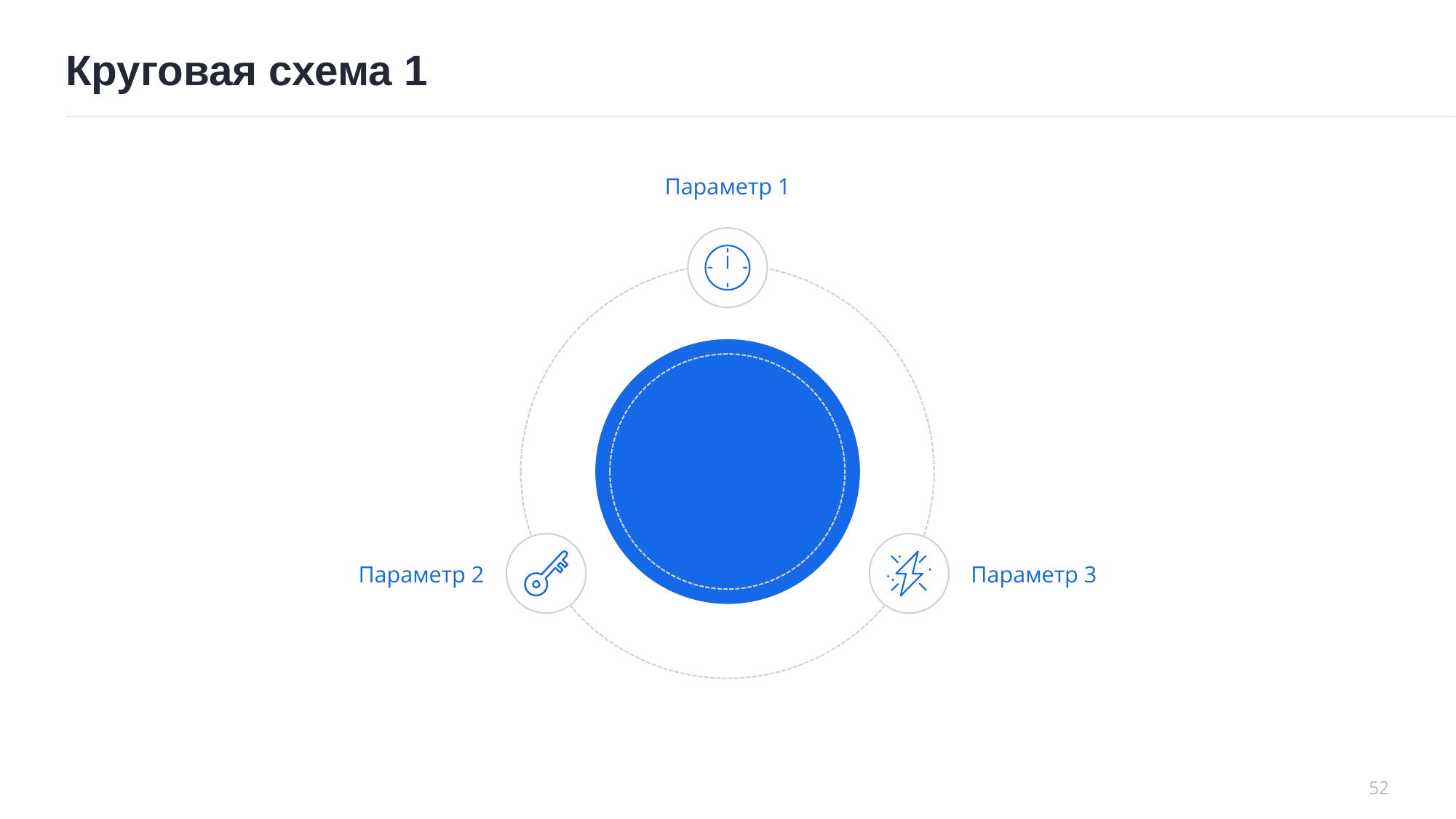

# Круговая схема 1
Параметр 1

Параметр 2
Параметр 3
52